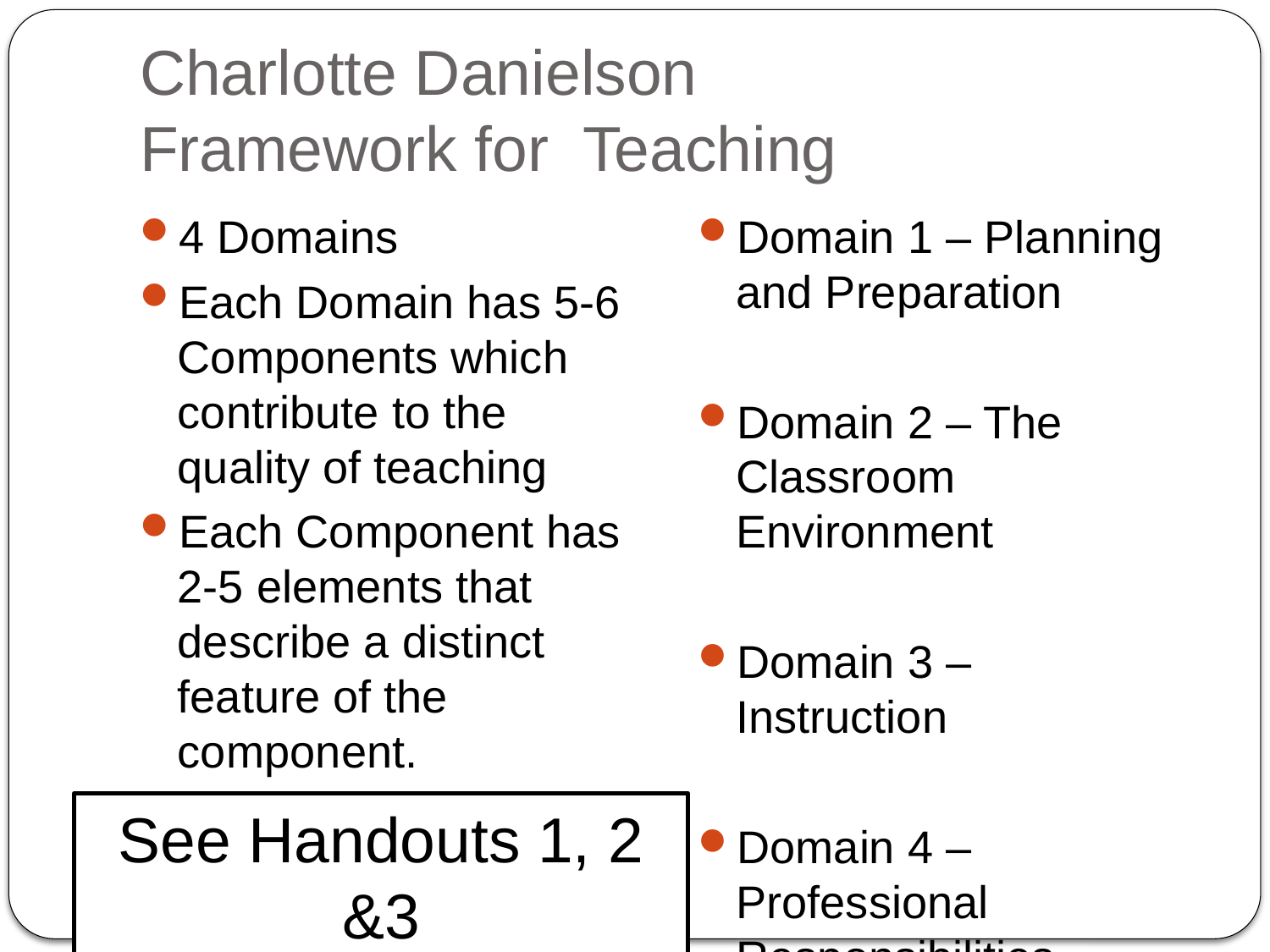

# Charlotte Danielson Framework for  Teaching
4 Domains
Each Domain has 5-6 Components which contribute to the quality of teaching
Each Component has 2-5 elements that describe a distinct  feature of the component.

Domain 1 – Planning and Preparation

Domain 2 – The Classroom Environment

Domain 3 – Instruction

Domain 4 – Professional Responsibilities

See Handouts 1, 2 &3